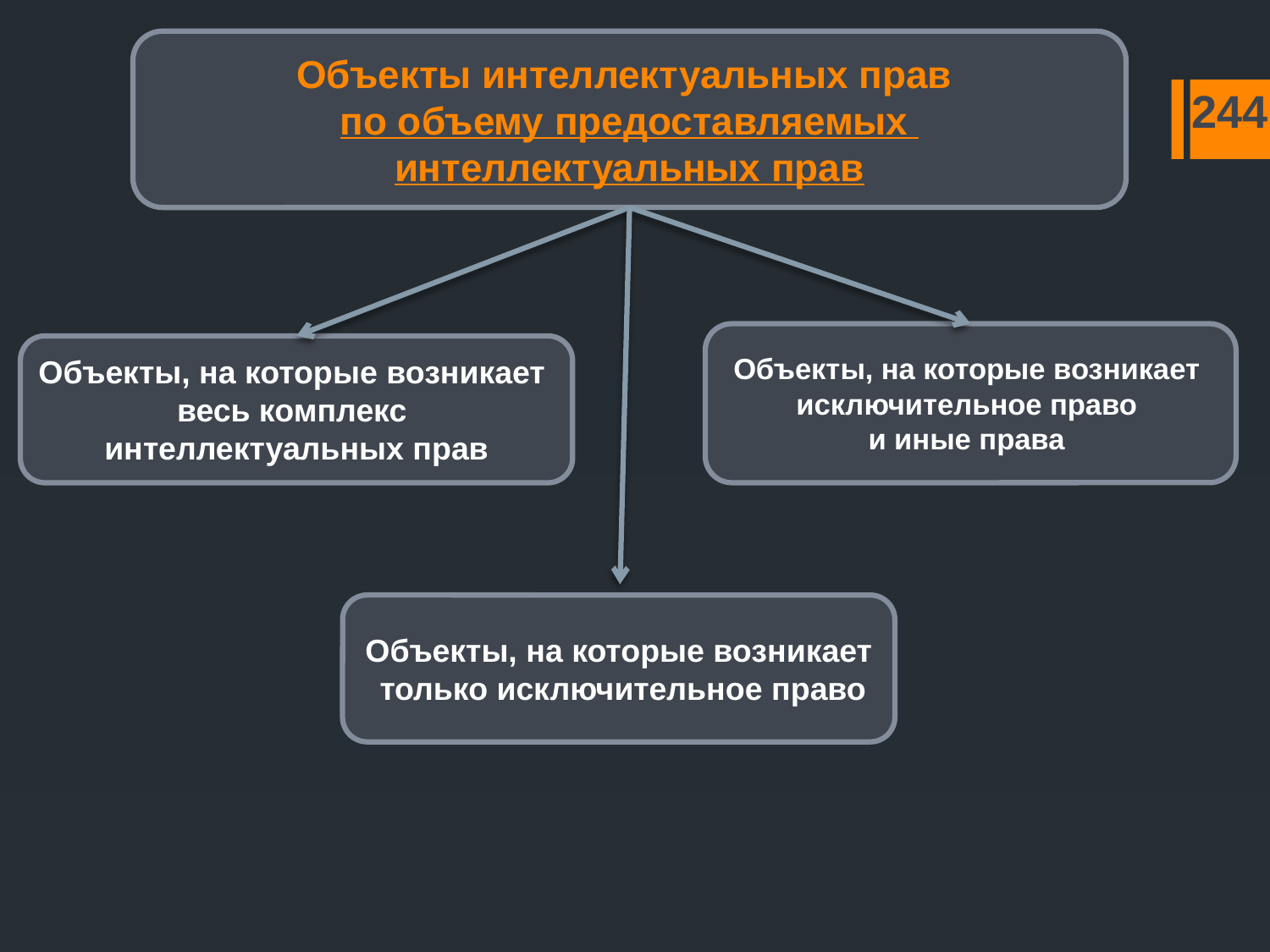

Объекты интеллектуальных прав
по объему предоставляемых
интеллектуальных прав
244
Объекты, на которые возникает  исключительное право
и иные права
Объекты, на которые возникает
весь комплекс
интеллектуальных прав
Объекты, на которые возникает
 только исключительное право